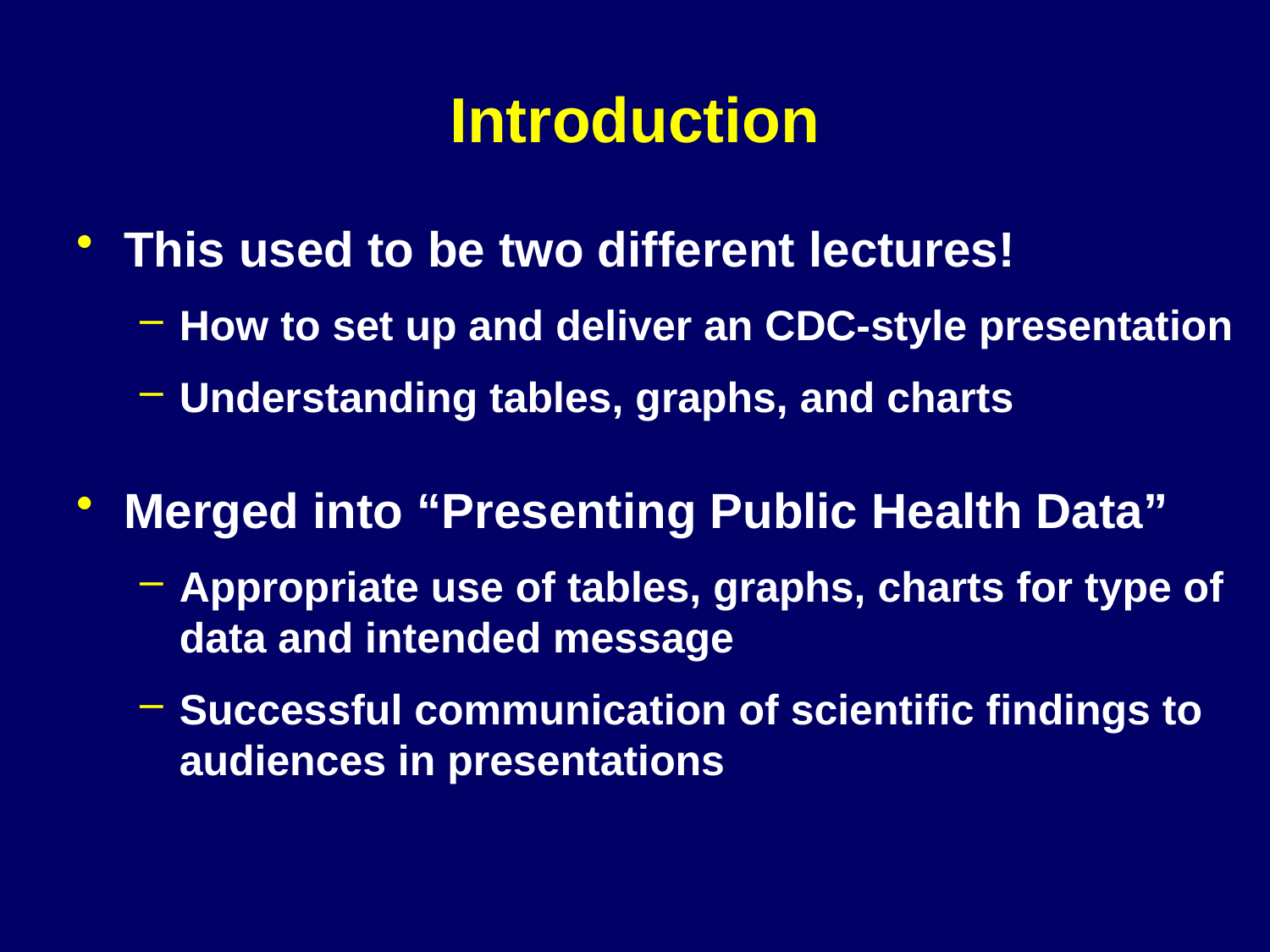

# Introduction
This used to be two different lectures!
How to set up and deliver an CDC-style presentation
Understanding tables, graphs, and charts
Merged into “Presenting Public Health Data”
Appropriate use of tables, graphs, charts for type of data and intended message
Successful communication of scientific findings to audiences in presentations